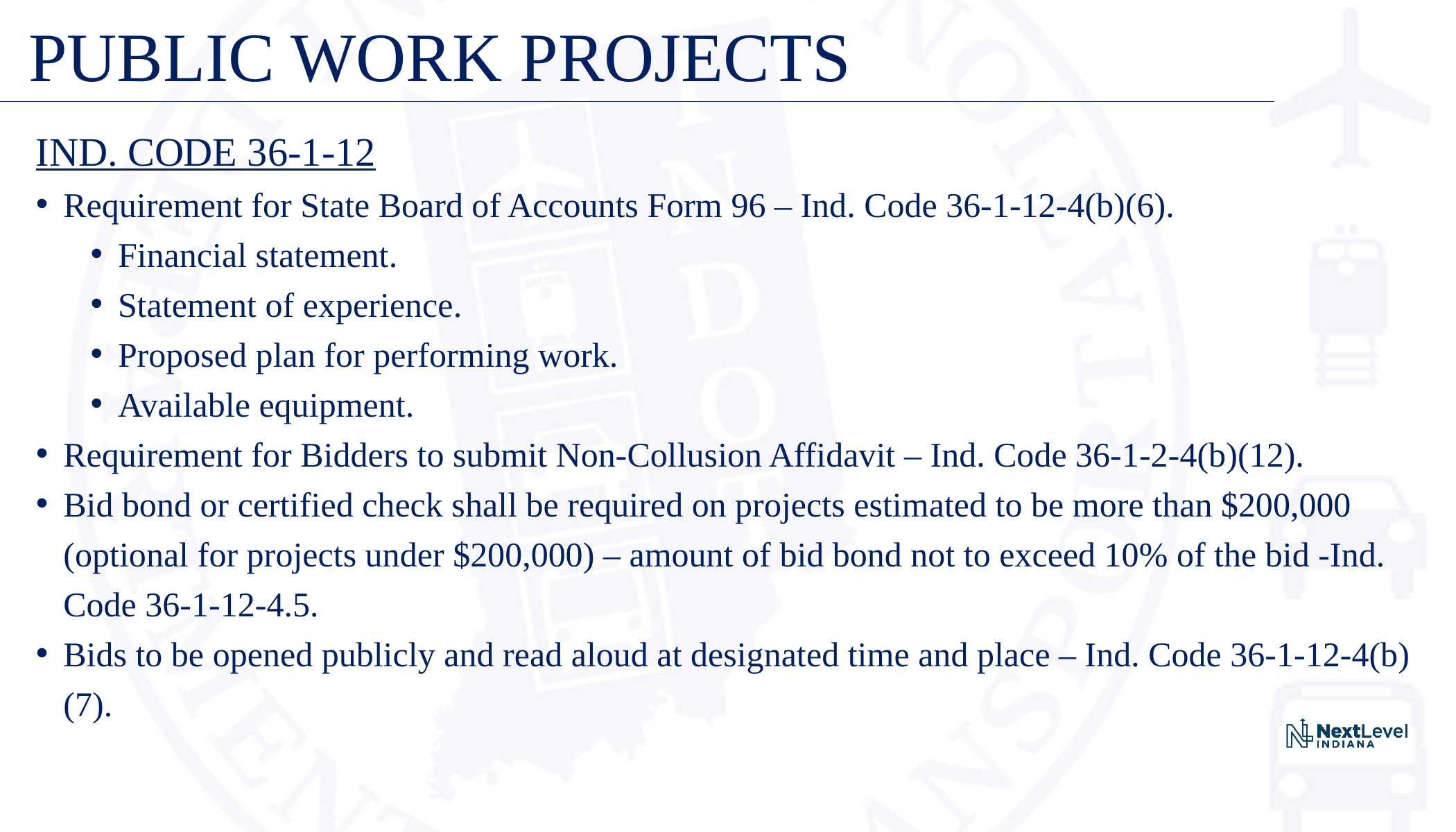

# PUBLIC WORK PROJECTS
IND. CODE 36-1-12
Requirement for State Board of Accounts Form 96 – Ind. Code 36-1-12-4(b)(6).
Financial statement.
Statement of experience.
Proposed plan for performing work.
Available equipment.
Requirement for Bidders to submit Non-Collusion Affidavit – Ind. Code 36-1-2-4(b)(12).
Bid bond or certified check shall be required on projects estimated to be more than $200,000 (optional for projects under $200,000) – amount of bid bond not to exceed 10% of the bid -Ind. Code 36-1-12-4.5.
Bids to be opened publicly and read aloud at designated time and place – Ind. Code 36-1-12-4(b)(7).